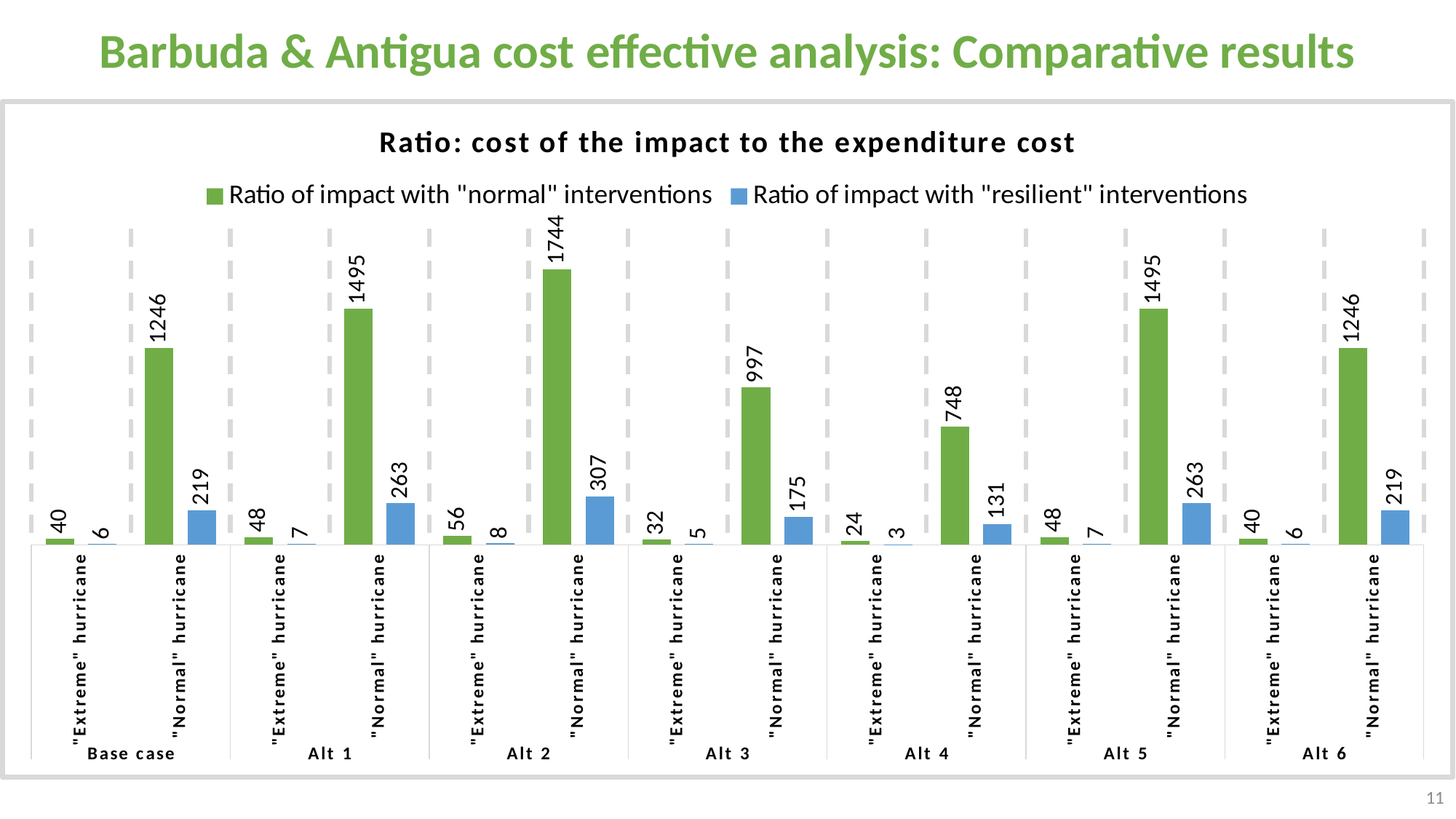

Barbuda & Antigua cost effective analysis: Comparative results

### Chart: Ratio: cost of the impact to the expenditure cost

| Category | Ratio of impact with "normal" interventions | Ratio of impact with "resilient" interventions |
|---|---|---|
| "Extreme" hurricane  | 39.854803152150815 | 5.794020042267854 |
| "Normal" hurricane  | 1245.8436796504955 | 219.07292518433718 |
| "Extreme" hurricane  | 47.825763782580985 | 6.952824050721424 |
| "Normal" hurricane  | 1495.0124155805943 | 262.88751022120465 |
| "Extreme" hurricane  | 55.796724413011134 | 8.111628059174993 |
| "Normal" hurricane  | 1744.1811515106938 | 306.7020952580721 |
| "Extreme" hurricane  | 31.883842521720652 | 4.635216033814283 |
| "Normal" hurricane  | 996.6749437203965 | 175.25834014746974 |
| "Extreme" hurricane  | 23.912881891290493 | 3.476412025360712 |
| "Normal" hurricane  | 747.5062077902971 | 131.44375511060232 |
| "Extreme" hurricane  | 47.825763782580985 | 6.952824050721424 |
| "Normal" hurricane  | 1495.0124155805943 | 262.88751022120465 |
| "Extreme" hurricane  | 39.854803152150815 | 5.794020042267854 |
| "Normal" hurricane  | 1245.8436796504955 | 219.07292518433718 |
11